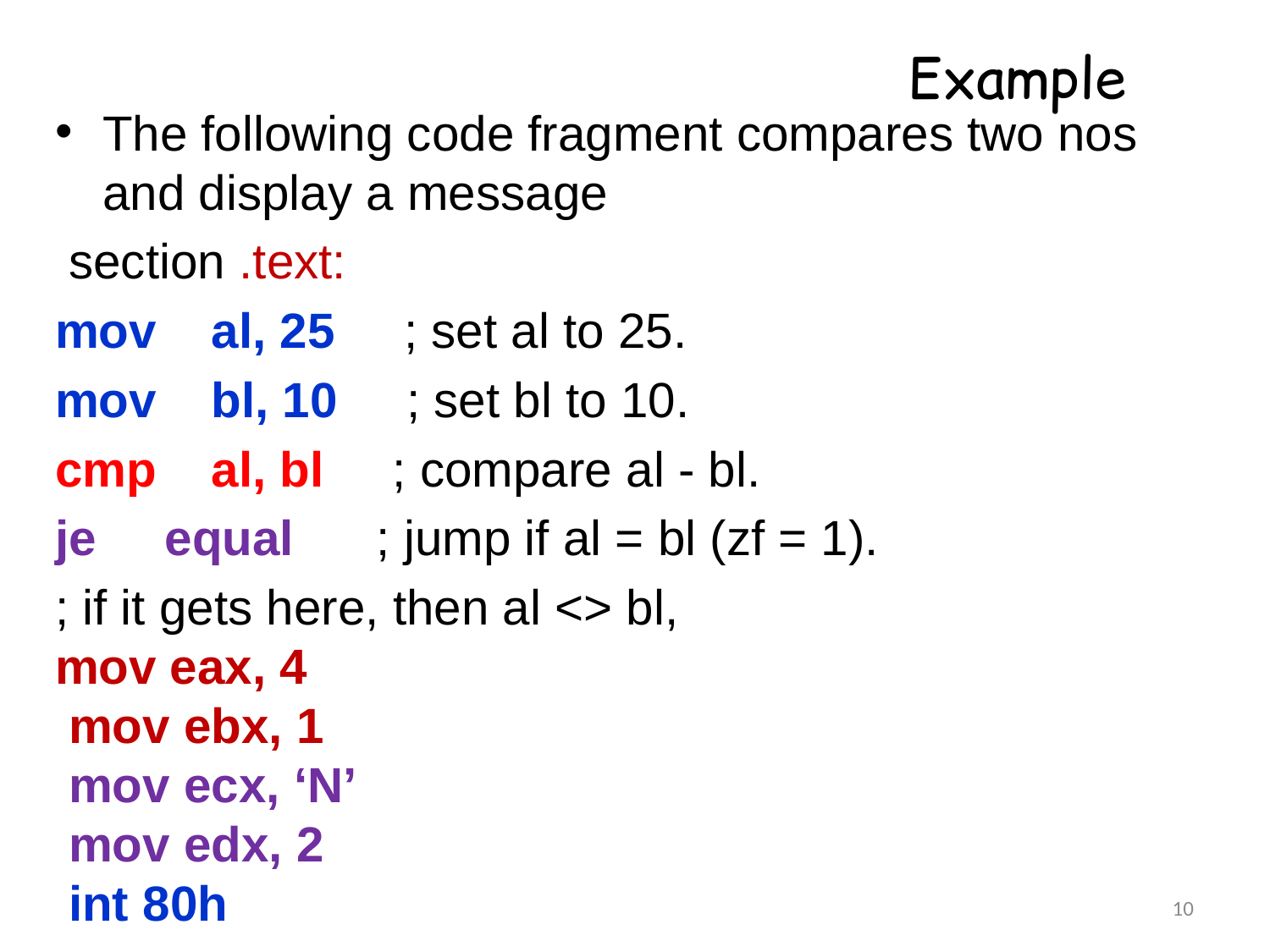

# Example
The following code fragment compares two nos and display a message
 section .text:
mov    al, 25     ; set al to 25.
mov    bl, 10     ; set bl to 10.
cmp    al, bl     ; compare al - bl.
je     equal      ; jump if al = bl (zf = 1).
; if it gets here, then al <> bl,
mov eax, 4
 mov ebx, 1
 mov ecx, ‘N’
 mov edx, 2
 int 80h

10